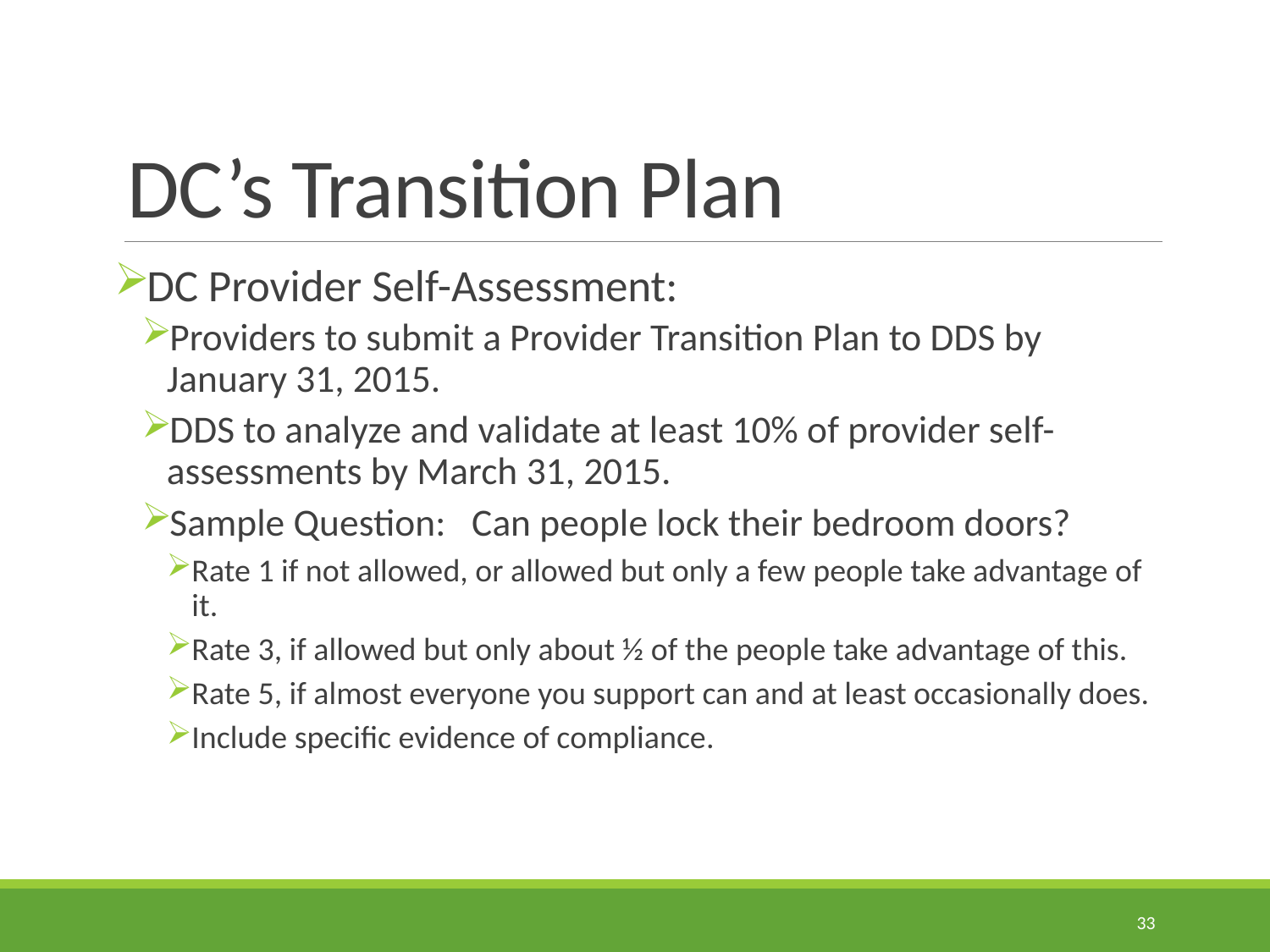

# DC’s Transition Plan
DC Provider Self-Assessment:
Providers to submit a Provider Transition Plan to DDS by January 31, 2015.
DDS to analyze and validate at least 10% of provider self-assessments by March 31, 2015.
Sample Question:   Can people lock their bedroom doors?
Rate 1 if not allowed, or allowed but only a few people take advantage of it.
Rate 3, if allowed but only about ½ of the people take advantage of this.
Rate 5, if almost everyone you support can and at least occasionally does.
Include specific evidence of compliance.

33